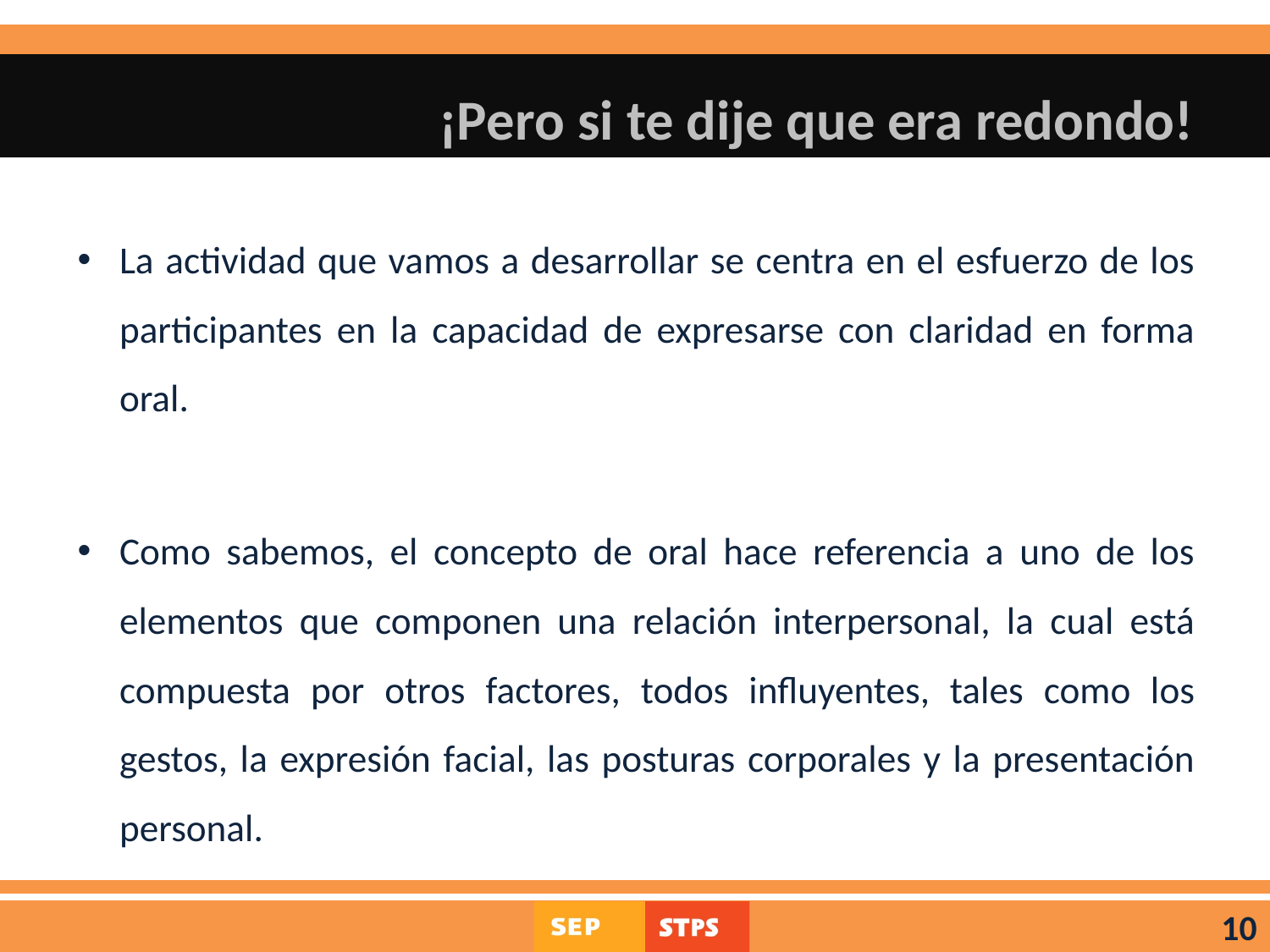

# ¡Pero si te dije que era redondo!
La actividad que vamos a desarrollar se centra en el esfuerzo de los participantes en la capacidad de expresarse con claridad en forma oral.

Como sabemos, el concepto de oral hace referencia a uno de los elementos que componen una relación interpersonal, la cual está compuesta por otros factores, todos influyentes, tales como los gestos, la expresión facial, las posturas corporales y la presentación personal.
10